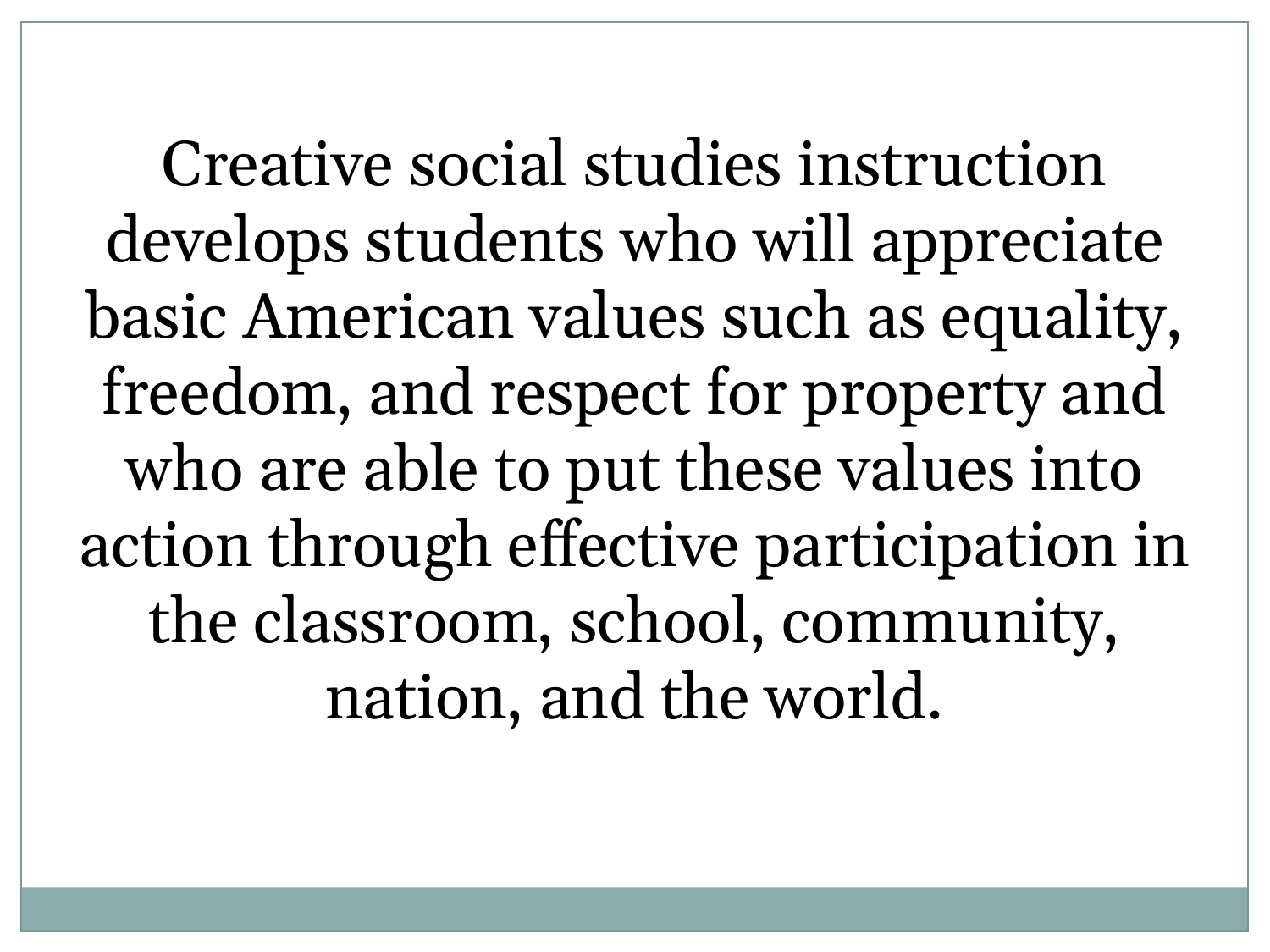

Creative social studies instruction develops students who will appreciate basic American values such as equality, freedom, and respect for property and who are able to put these values into action through effective participation in the classroom, school, community, nation, and the world.